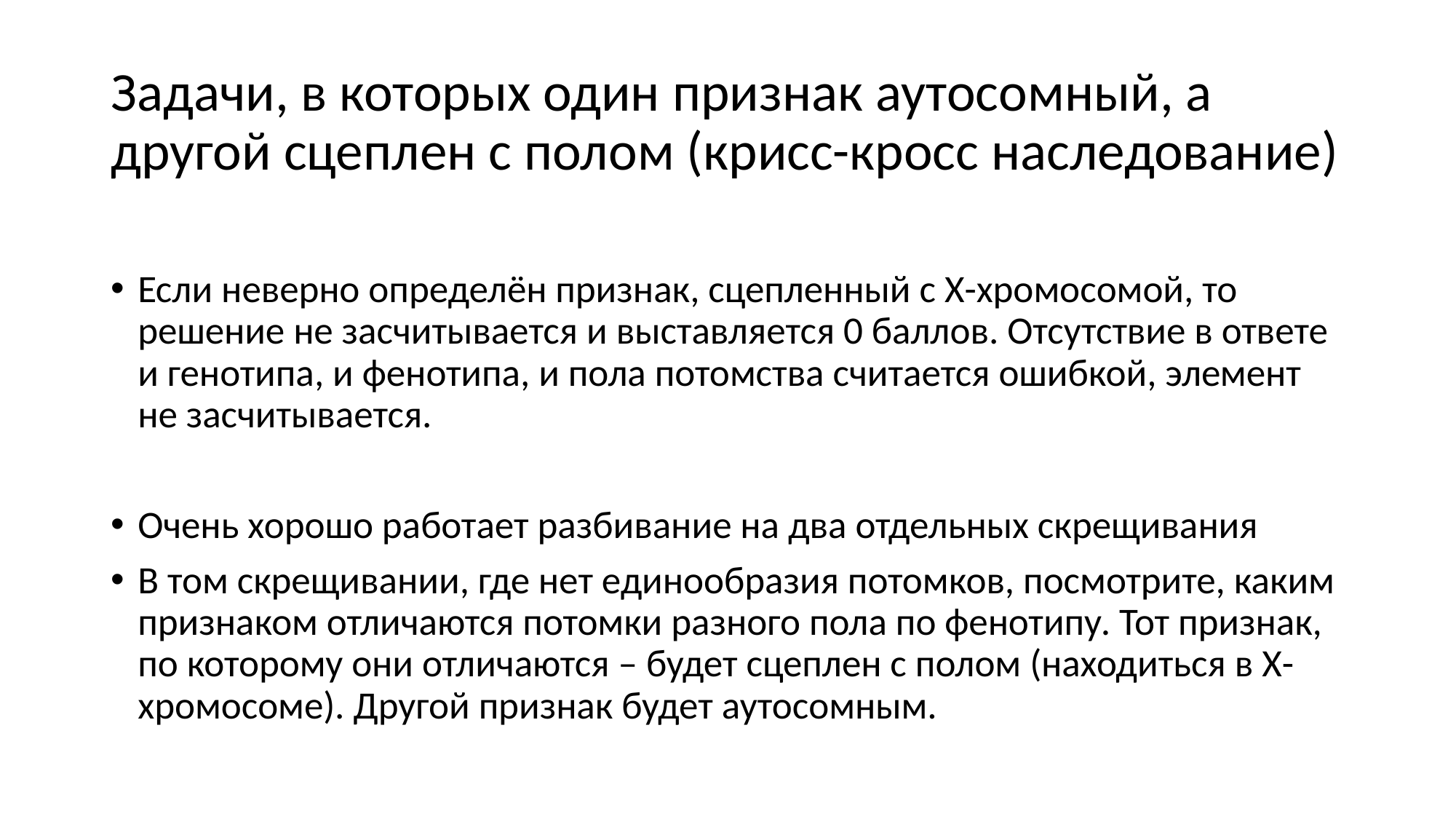

# Задачи, в которых один признак аутосомный, а другой сцеплен с полом (крисс-кросс наследование)
Если неверно определён признак, сцепленный с Х-хромосомой, то решение не засчитывается и выставляется 0 баллов. Отсутствие в ответе и генотипа, и фенотипа, и пола потомства считается ошибкой, элемент не засчитывается.

Очень хорошо работает разбивание на два отдельных скрещивания
В том скрещивании, где нет единообразия потомков, посмотрите, каким признаком отличаются потомки разного пола по фенотипу. Тот признак, по которому они отличаются – будет сцеплен с полом (находиться в Х-хромосоме). Другой признак будет аутосомным.